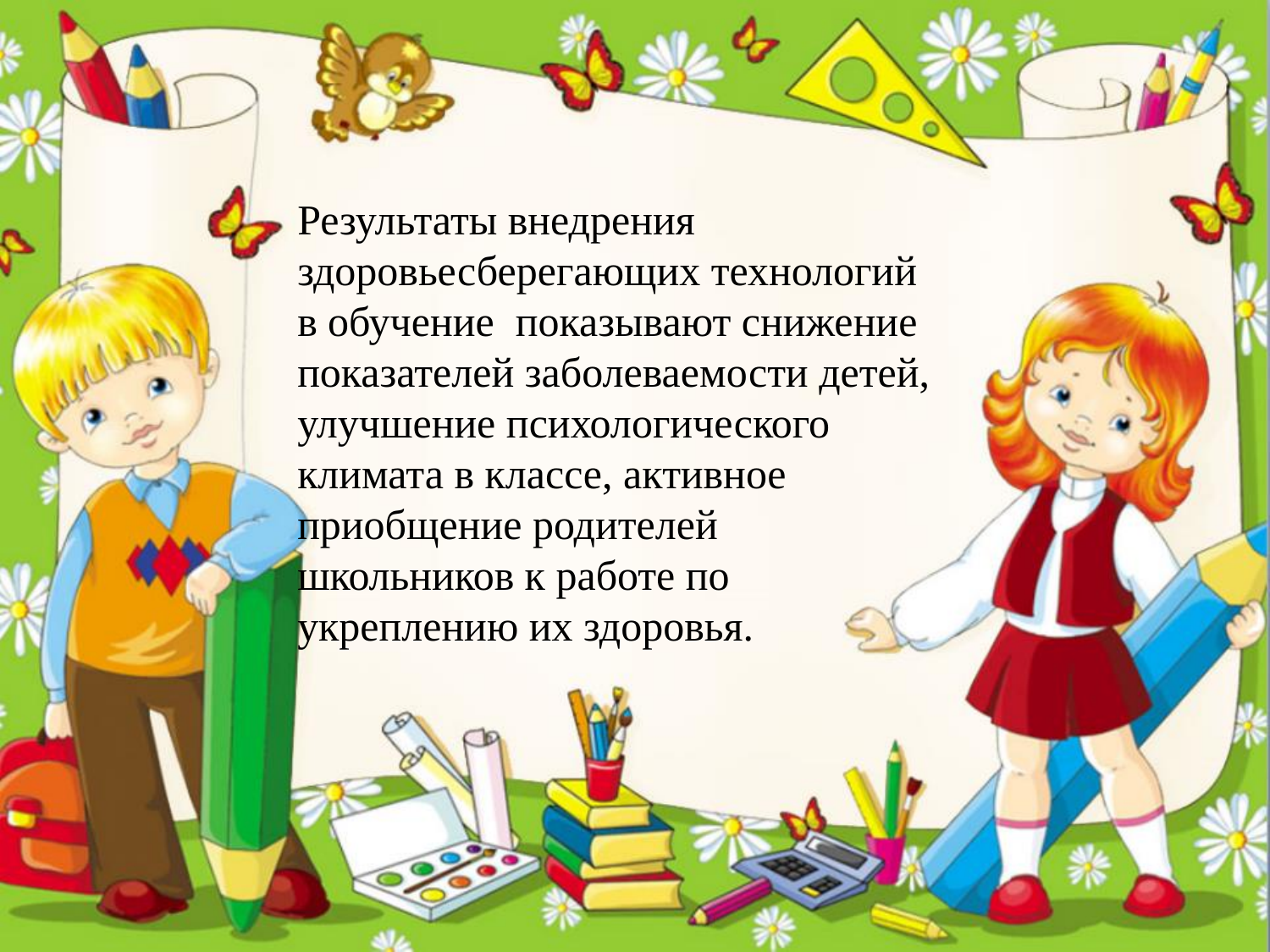

Результаты внедрения здоровьесберегающих технологий в обучение  показывают снижение показателей заболеваемости детей, улучшение психологического климата в классе, активное приобщение родителей школьников к работе по укреплению их здоровья.